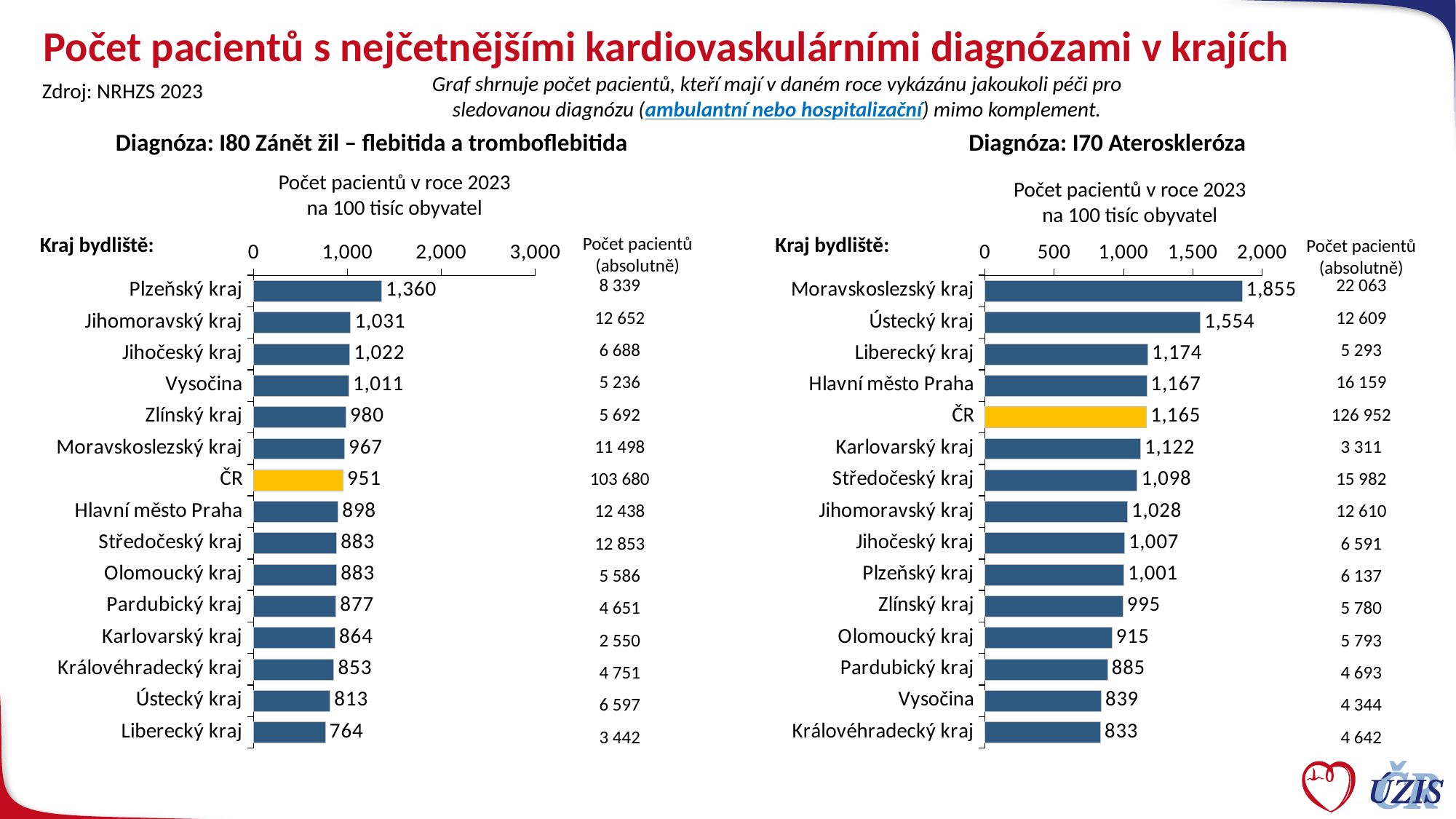

# Počet pacientů s nejčetnějšími kardiovaskulárními diagnózami v krajích
Graf shrnuje počet pacientů, kteří mají v daném roce vykázánu jakoukoli péči pro sledovanou diagnózu (ambulantní nebo hospitalizační) mimo komplement.
Zdroj: NRHZS 2023
Diagnóza: I70 Ateroskleróza
Diagnóza: I80 Zánět žil – flebitida a tromboflebitida

### Chart

| Category | Řada 1 | Column1 |
|---|---|---|
| Moravskoslezský kraj | 1855.2746206706333 | None |
| Ústecký kraj | 1554.4233075968139 | None |
| Liberecký kraj | 1174.3224294918443 | None |
| Hlavní město Praha | 1166.9406065578032 | None |
| ČR | 1164.6379473338743 | None |
| Karlovarský kraj | 1122.0799994577685 | None |
| Středočeský kraj | 1097.710070469937 | None |
| Jihomoravský kraj | 1027.9201368821168 | None |
| Jihočeský kraj | 1007.0205727992911 | None |
| Plzeňský kraj | 1000.5314864992647 | None |
| Zlínský kraj | 995.2750265177083 | None |
| Olomoucký kraj | 915.3625423471709 | None |
| Pardubický kraj | 884.5370928829916 | None |
| Vysočina | 838.6748011429454 | None |
| Královéhradecký kraj | 833.4694918206155 | None |

### Chart

| Category | Řada 1 | Column1 |
|---|---|---|
| Plzeňský kraj | 1359.5294225056816 | None |
| Jihomoravský kraj | 1031.3438201294641 | None |
| Jihočeský kraj | 1021.8409332243451 | None |
| Vysočina | 1010.8888717275464 | None |
| Zlínský kraj | 980.1220503354318 | None |
| Moravskoslezský kraj | 966.8652308603065 | None |
| ČR | 951.1442307295363 | None |
| Hlavní město Praha | 898.2243495492268 | None |
| Středočeský kraj | 882.7973680234076 | None |
| Olomoucký kraj | 882.6540931384942 | None |
| Pardubický kraj | 876.6209288299156 | None |
| Karlovarský kraj | 864.1812137170976 | None |
| Královéhradecký kraj | 853.0404040585403 | None |
| Ústecký kraj | 813.2707241031154 | None |
| Liberecký kraj | 763.653467279601 | None |
Počet pacientů v roce 2023
na 100 tisíc obyvatel
Počet pacientů v roce 2023
na 100 tisíc obyvatel
Kraj bydliště:
Kraj bydliště:
Počet pacientů (absolutně)
Počet pacientů (absolutně)
| 8 339 |
| --- |
| 12 652 |
| 6 688 |
| 5 236 |
| 5 692 |
| 11 498 |
| 103 680 |
| 12 438 |
| 12 853 |
| 5 586 |
| 4 651 |
| 2 550 |
| 4 751 |
| 6 597 |
| 3 442 |
| 22 063 |
| --- |
| 12 609 |
| 5 293 |
| 16 159 |
| 126 952 |
| 3 311 |
| 15 982 |
| 12 610 |
| 6 591 |
| 6 137 |
| 5 780 |
| 5 793 |
| 4 693 |
| 4 344 |
| 4 642 |